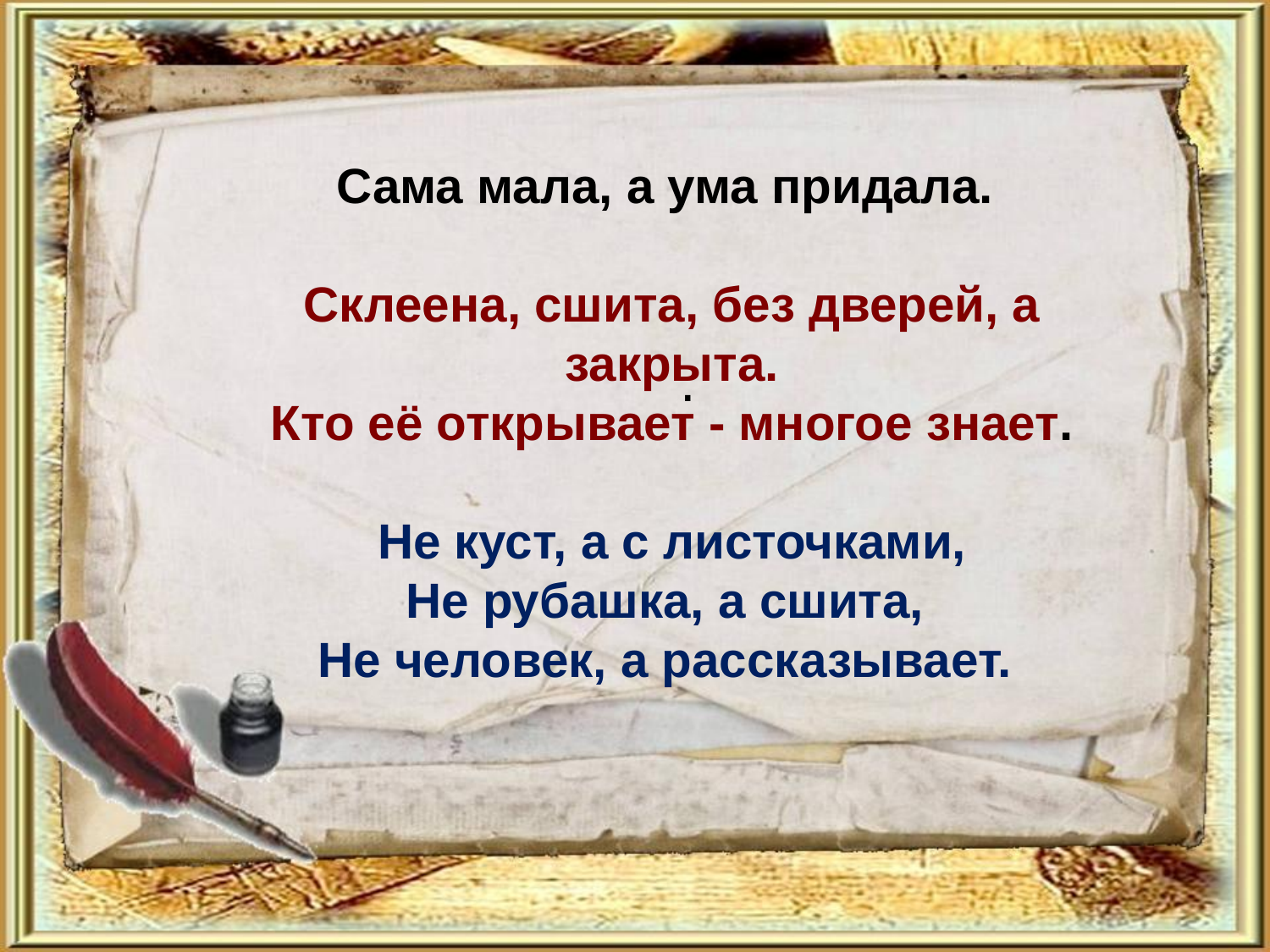

Сама мала, а ума придала.

Склеена, сшита, без дверей, а закрыта.
 Кто её открывает - многое знает.

 Не куст, а с листочками, 
Не рубашка, а сшита, 
Не человек, а рассказывает.

.